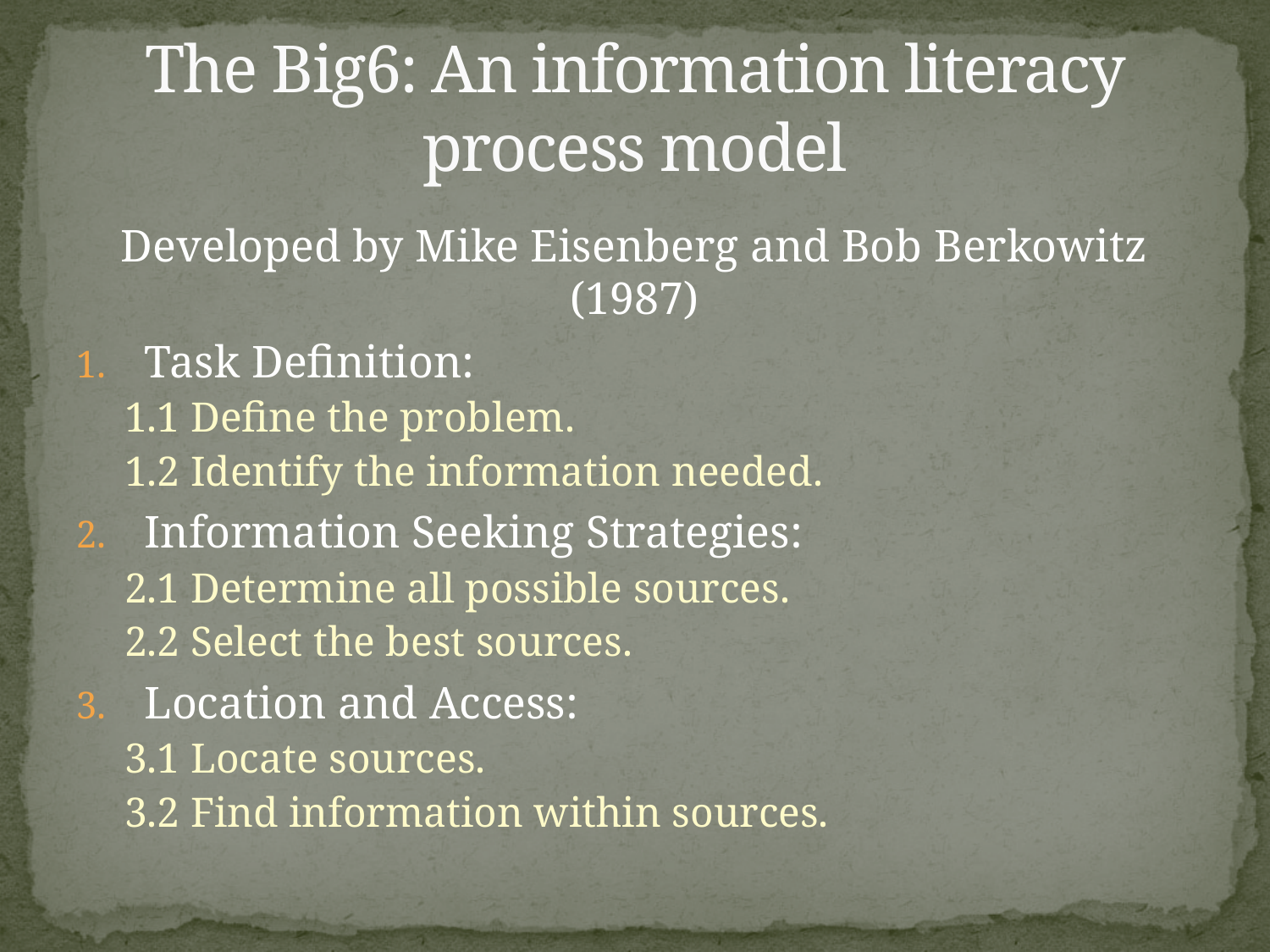

# The Big6: An information literacy process model
Developed by Mike Eisenberg and Bob Berkowitz (1987)
Task Definition:
1.1 Define the problem.
1.2 Identify the information needed.
Information Seeking Strategies:
2.1 Determine all possible sources.
2.2 Select the best sources.
Location and Access:
3.1 Locate sources.
3.2 Find information within sources.